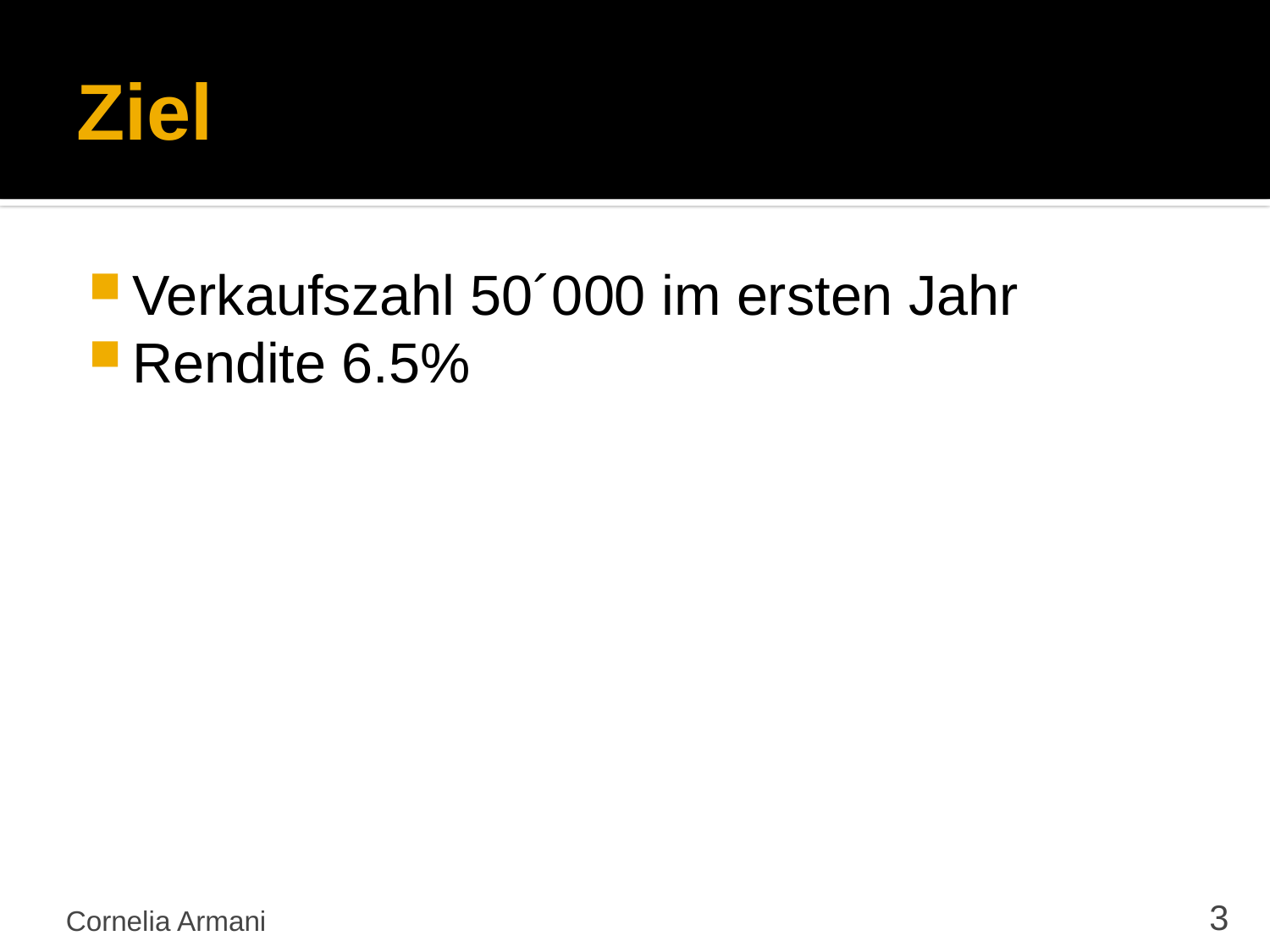

# Ziel
Verkaufszahl 50´000 im ersten Jahr
Rendite 6.5%
Cornelia Armani
3